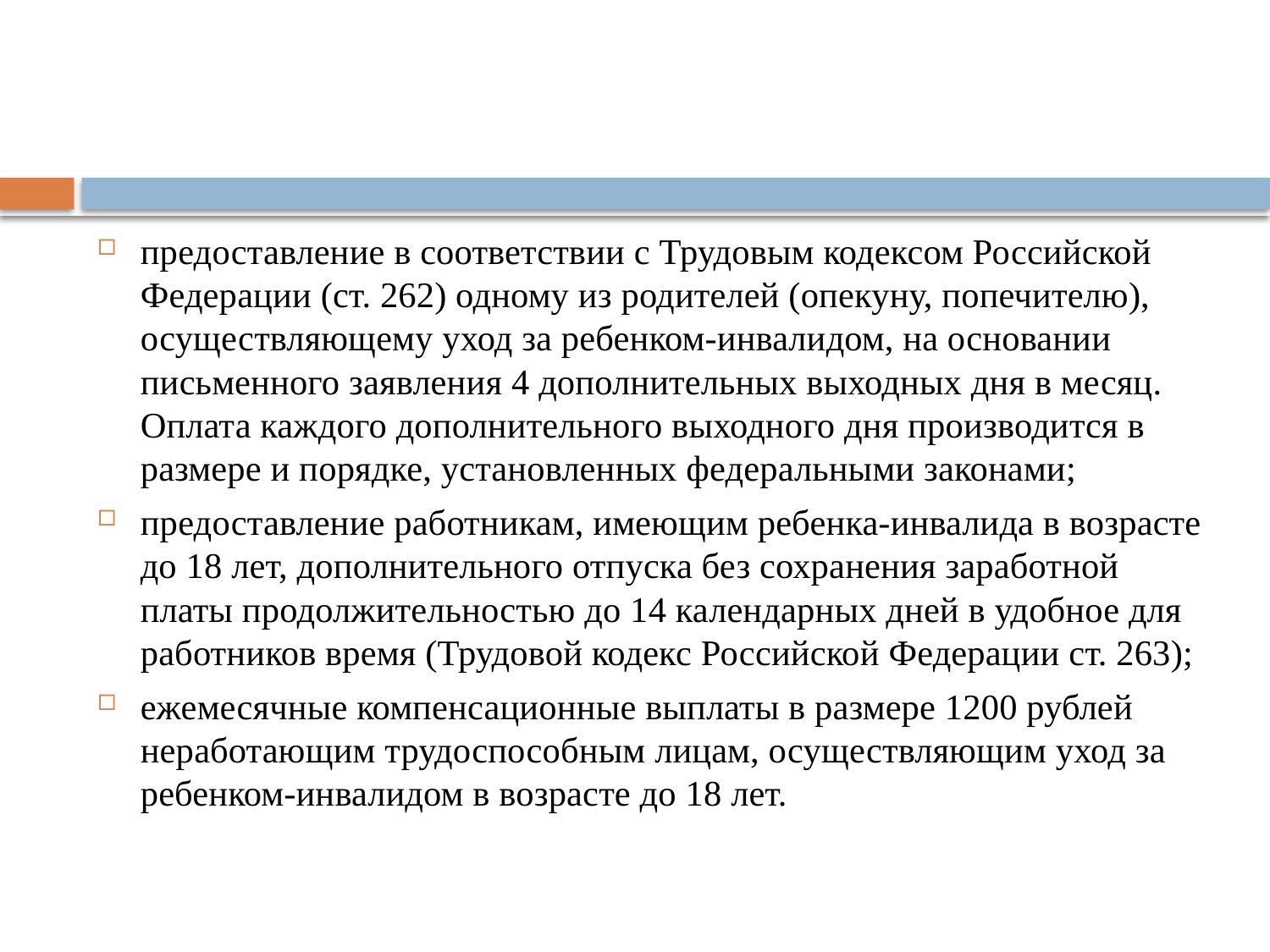

#
предоставление в соответствии с Трудовым кодексом Российской Федерации (ст. 262) одному из родителей (опекуну, попечителю), осуществляющему уход за ребенком-инвалидом, на основании письменного заявления 4 дополнительных выходных дня в месяц. Оплата каждого дополнительного выходного дня производится в размере и порядке, установленных федеральными законами;
предоставление работникам, имеющим ребенка-инвалида в возрасте до 18 лет, дополнительного отпуска без сохранения заработной платы продолжительностью до 14 календарных дней в удобное для работников время (Трудовой кодекс Российской Федерации ст. 263);
ежемесячные компенсационные выплаты в размере 1200 рублей неработающим трудоспособным лицам, осуществляющим уход за ребенком-инвалидом в возрасте до 18 лет.